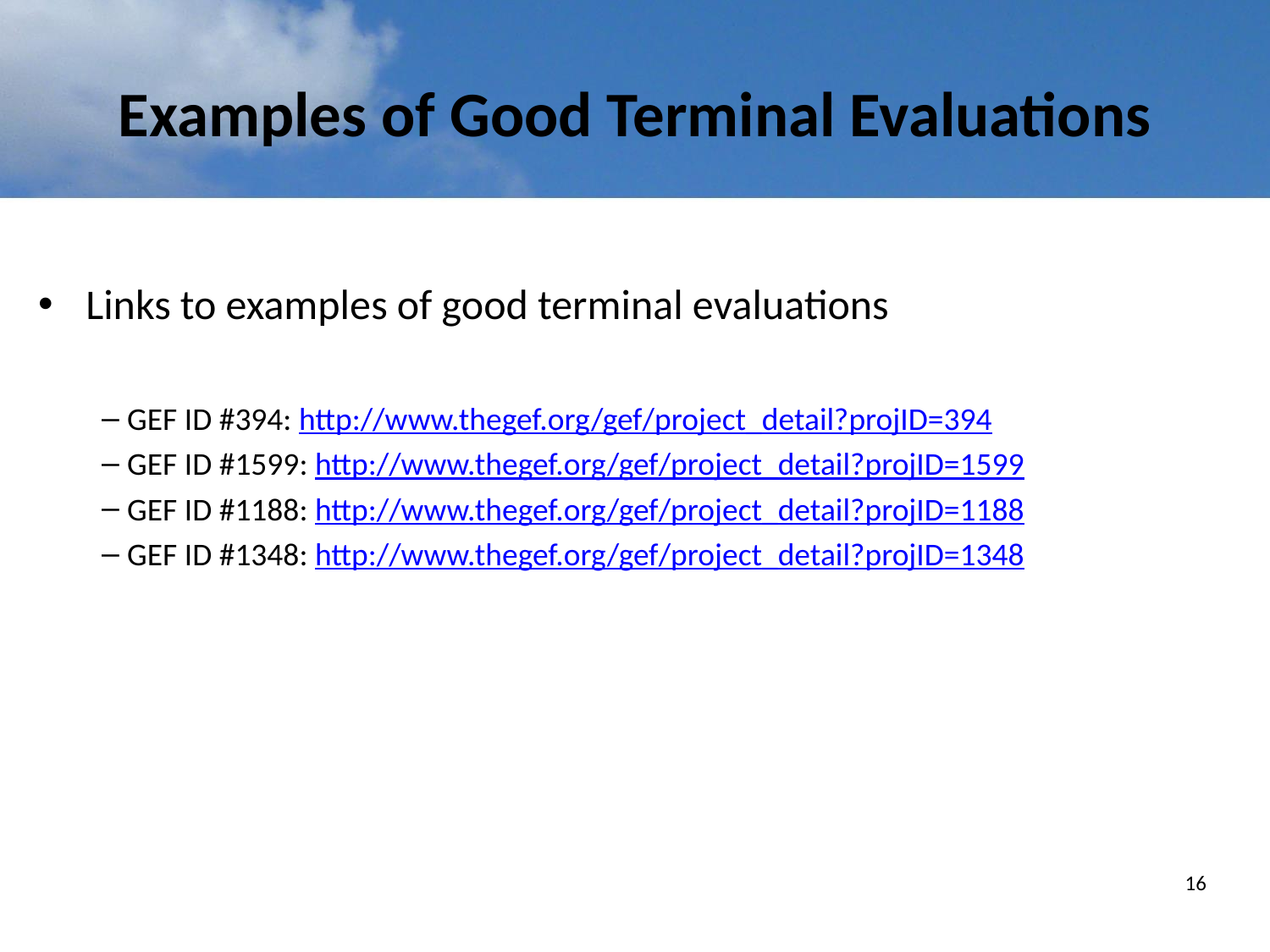

# Examples of Good Terminal Evaluations

Links to examples of good terminal evaluations

GEF ID #394: http://www.thegef.org/gef/project_detail?projID=394
GEF ID #1599: http://www.thegef.org/gef/project_detail?projID=1599
GEF ID #1188: http://www.thegef.org/gef/project_detail?projID=1188
GEF ID #1348: http://www.thegef.org/gef/project_detail?projID=1348
16